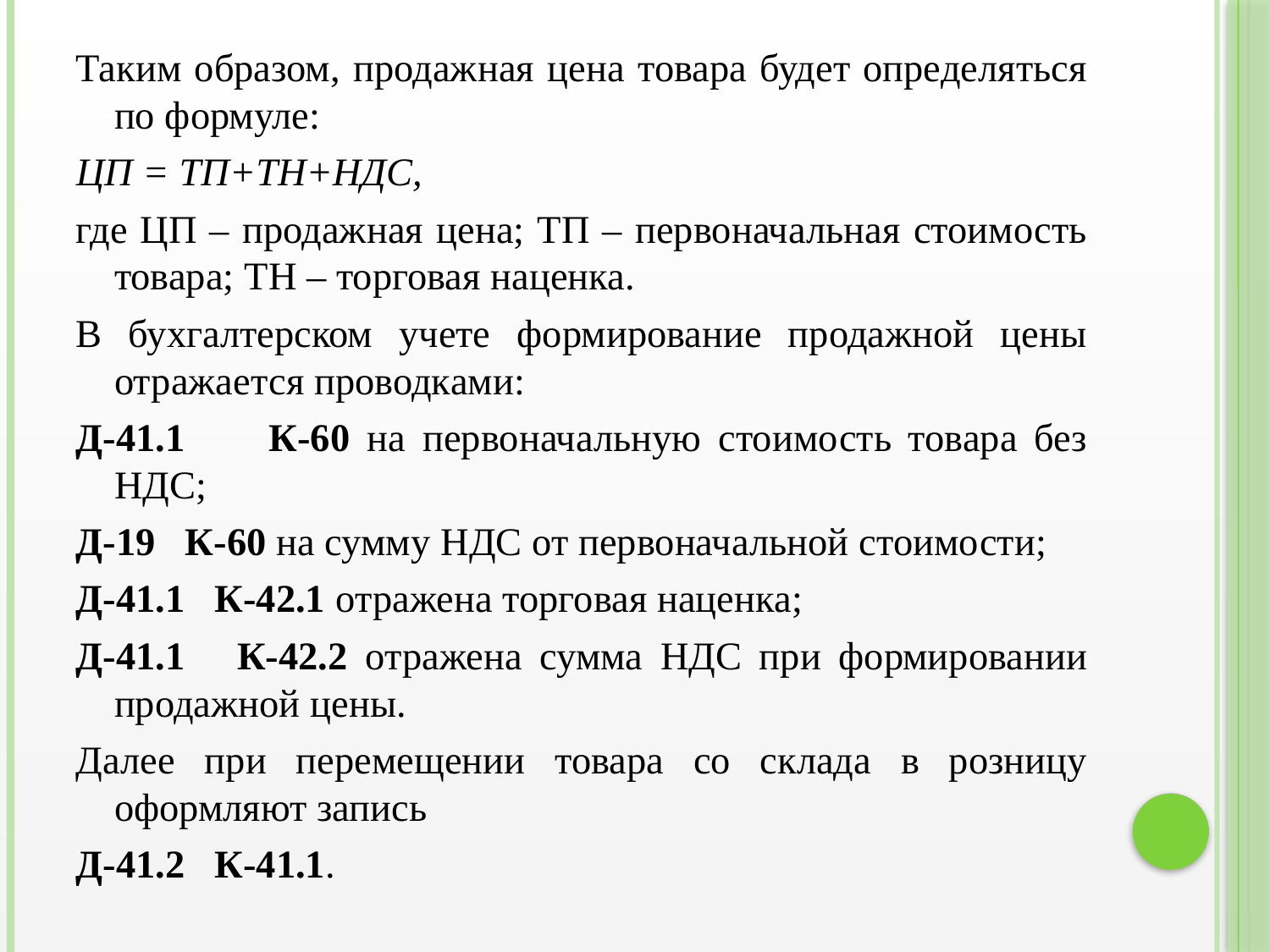

Таким образом, продажная цена товара будет определяться по формуле:
ЦП = ТП+ТН+НДС,
где ЦП – продажная цена; ТП – первоначальная стоимость товара; ТН – торговая наценка.
В бухгалтерском учете формирование продажной цены отражается проводками:
Д-41.1     К-60 на первоначальную стоимость товара без НДС;
Д-19   К-60 на сумму НДС от первоначальной стоимости;
Д-41.1   К-42.1 отражена торговая наценка;
Д-41.1   К-42.2 отражена сумма НДС при формировании продажной цены.
Далее при перемещении товара со склада в розницу оформляют запись
Д-41.2   К-41.1.